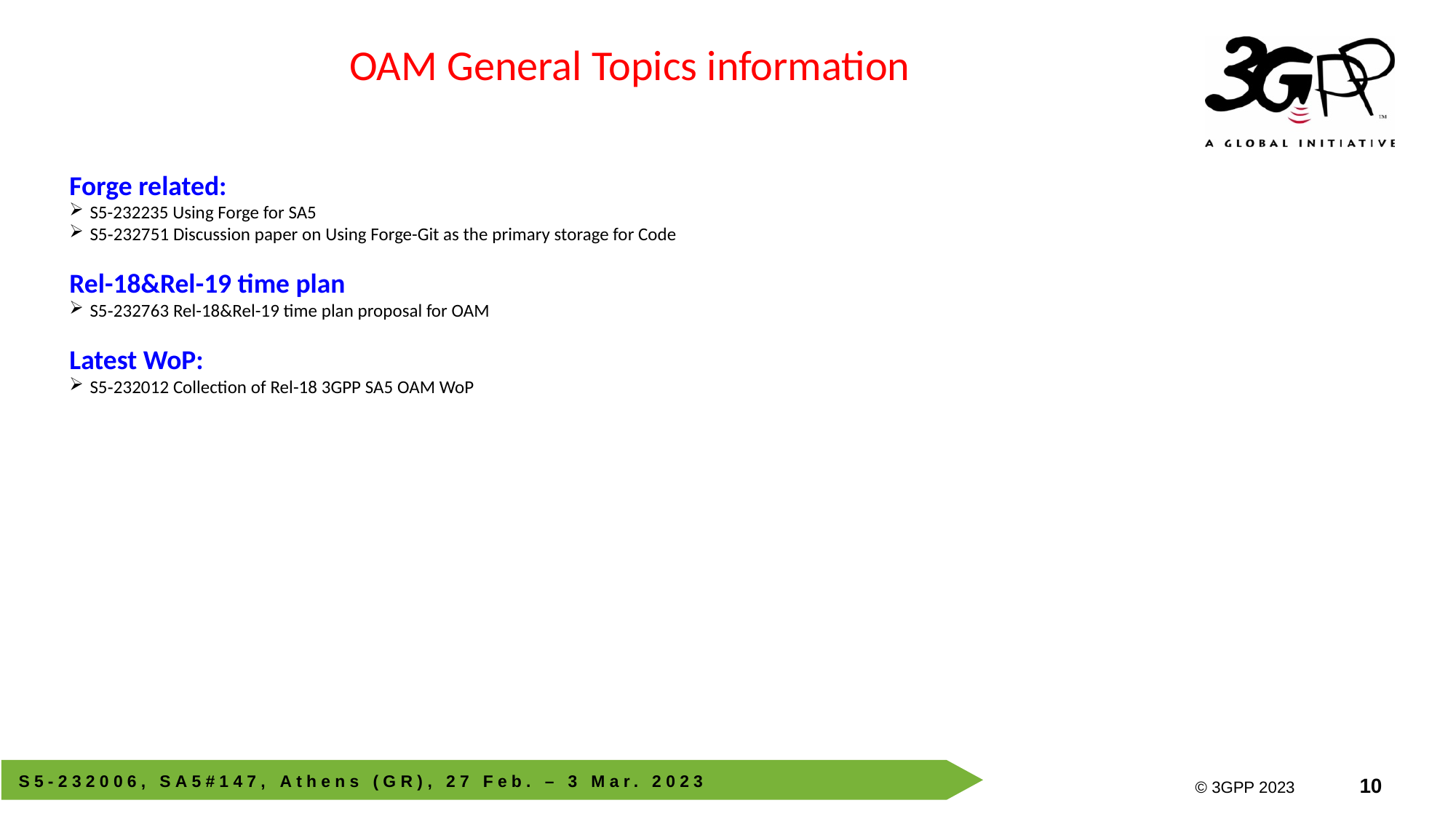

OAM General Topics information
Forge related:
S5-232235 Using Forge for SA5
S5‑232751 Discussion paper on Using Forge-Git as the primary storage for Code

Rel-18&Rel-19 time plan
S5‑232763 Rel-18&Rel-19 time plan proposal for OAM

Latest WoP:
S5‑232012 Collection of Rel-18 3GPP SA5 OAM WoP